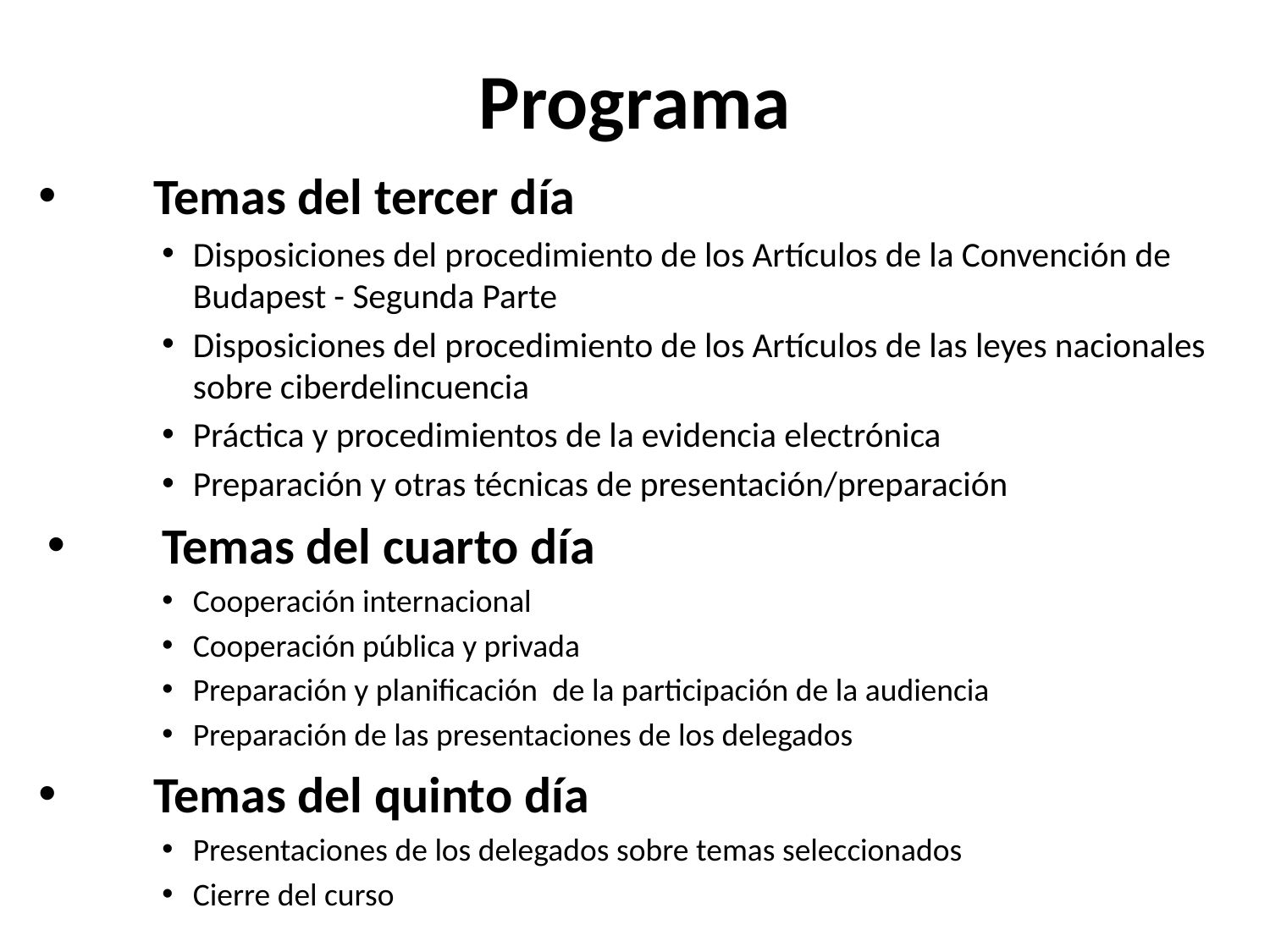

# Programa
      Temas del tercer día
Disposiciones del procedimiento de los Artículos de la Convención de Budapest - Segunda Parte
Disposiciones del procedimiento de los Artículos de las leyes nacionales sobre ciberdelincuencia
Práctica y procedimientos de la evidencia electrónica
Preparación y otras técnicas de presentación/preparación
Temas del cuarto día
Cooperación internacional
Cooperación pública y privada
Preparación y planificación  de la participación de la audiencia
Preparación de las presentaciones de los delegados
      Temas del quinto día
Presentaciones de los delegados sobre temas seleccionados
Cierre del curso